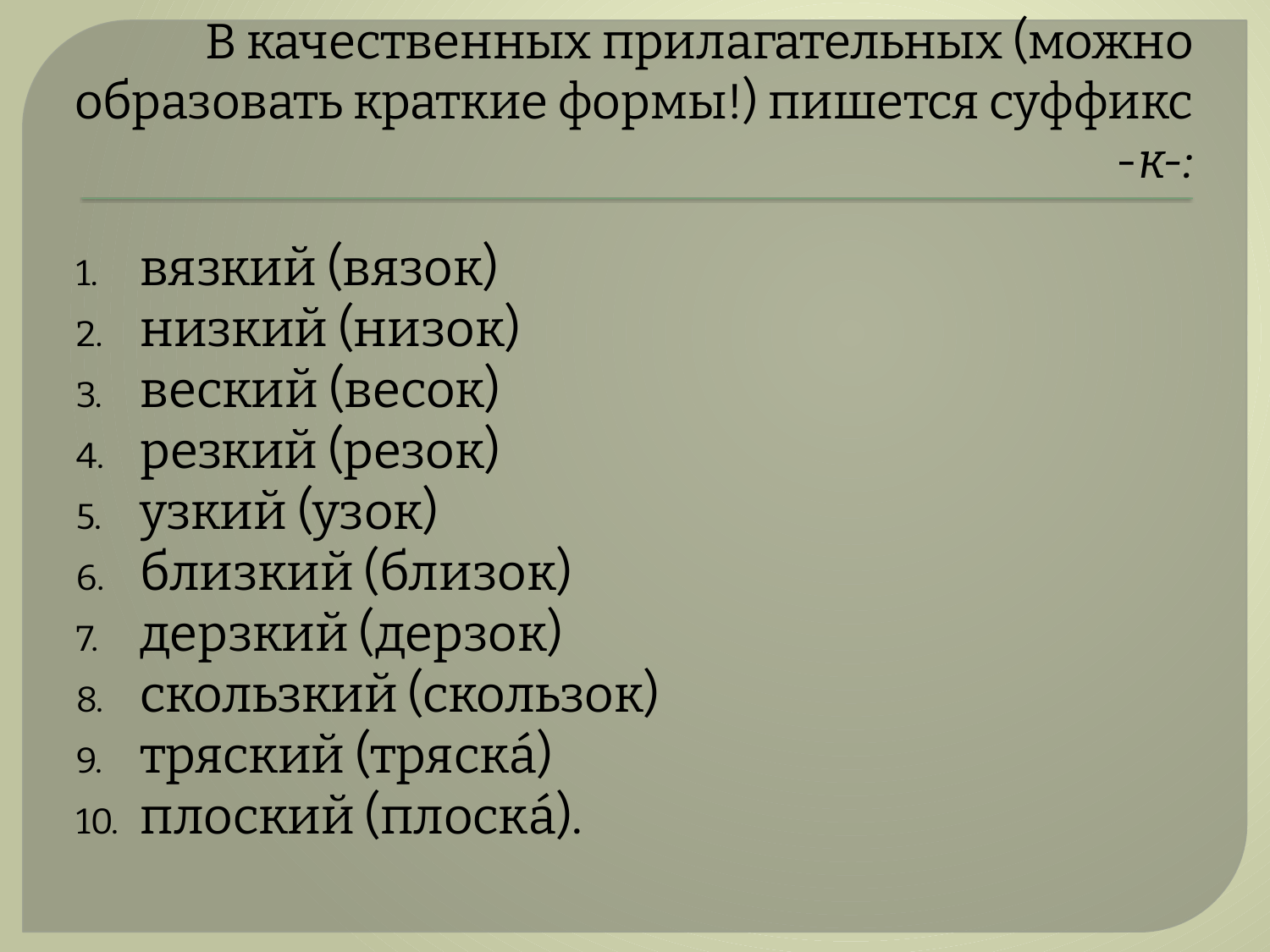

# В качественных прилагательных (можно образовать краткие формы!) пишется суффикс -к-:
вязкий (вязок)
низкий (низок)
веский (весок)
резкий (резок)
узкий (узок)
близкий (близок)
дерзкий (дерзок)
скользкий (скользок)
тряский (тряскá)
плоский (плоскá).